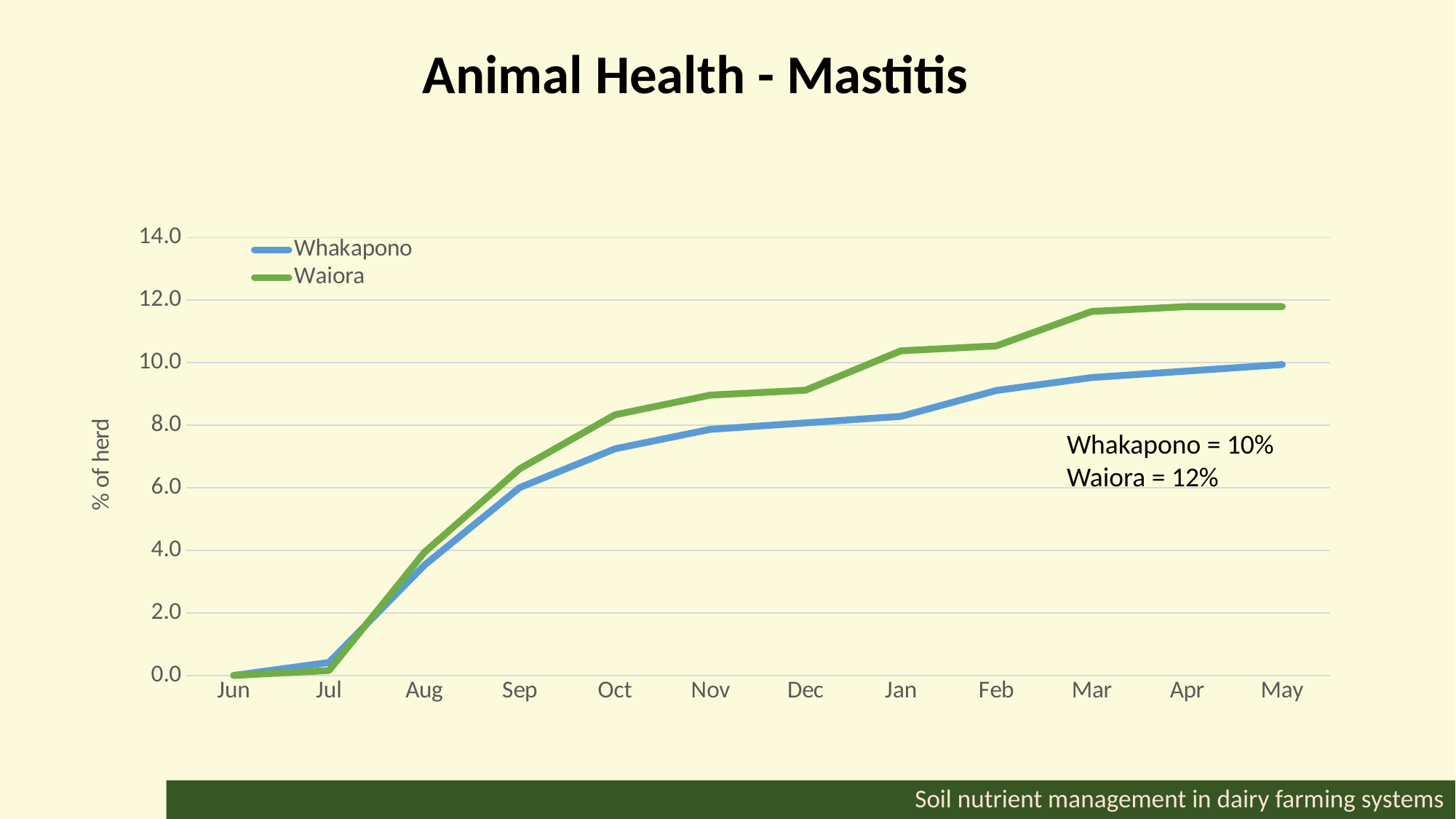

Animal Health - Mastitis

### Chart

| Category |  |  |
|---|---|---|
| Jun | 0.0 | 0.0 |
| Jul | 0.4140786749482402 | 0.15723270440251574 |
| Aug | 3.5196687370600417 | 3.9308176100628933 |
| Sep | 6.004140786749483 | 6.60377358490566 |
| Oct | 7.246376811594203 | 8.333333333333334 |
| Nov | 7.867494824016563 | 8.962264150943398 |
| Dec | 8.074534161490684 | 9.119496855345913 |
| Jan | 8.281573498964804 | 10.377358490566039 |
| Feb | 9.109730848861284 | 10.534591194968554 |
| Mar | 9.523809523809524 | 11.635220125786164 |
| Apr | 9.730848861283643 | 11.79245283018868 |
| May | 9.937888198757763 | 11.79245283018868 |
Whakapono = 10%
Waiora = 12%
# Soil nutrient management in dairy farming systems